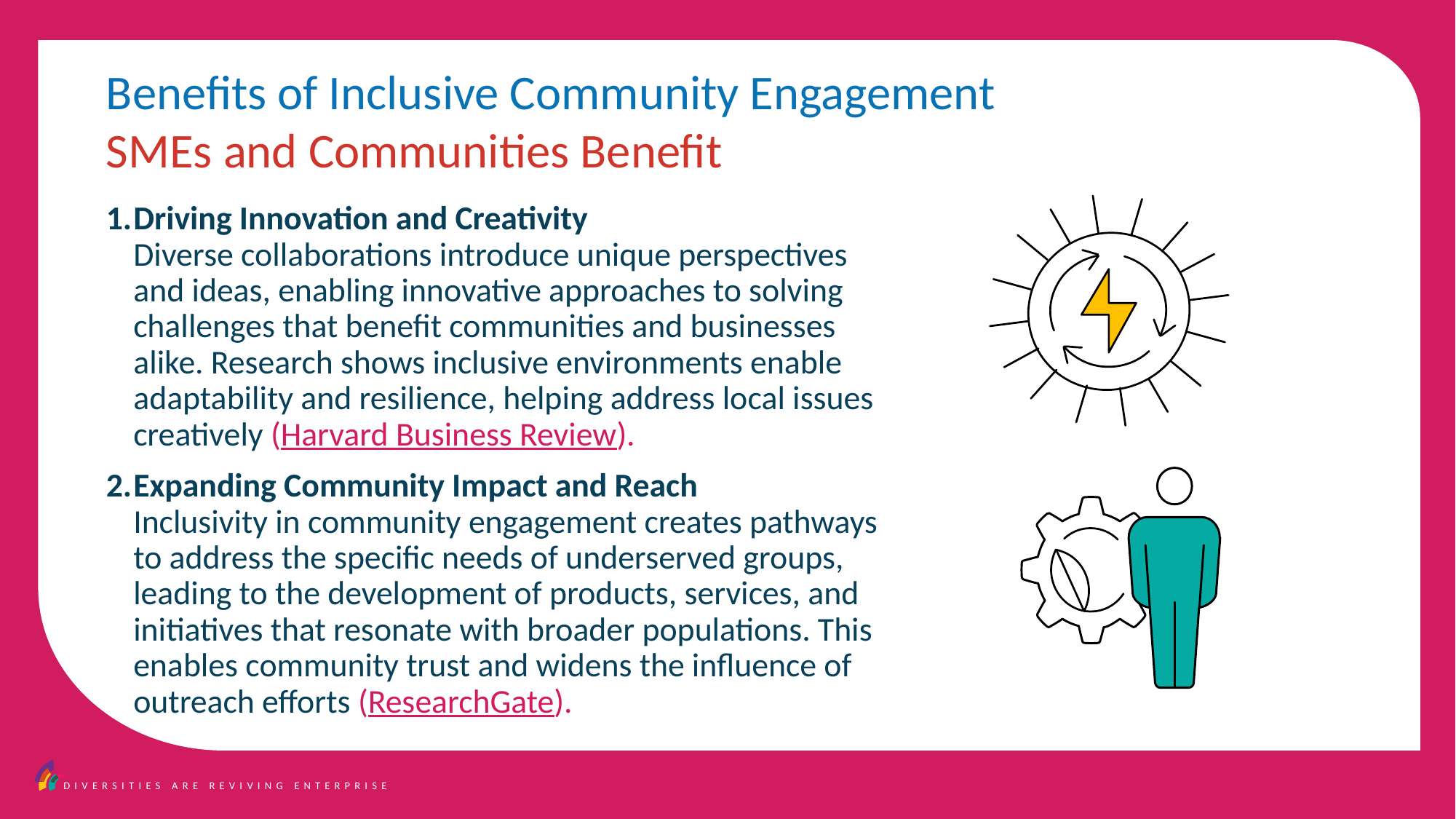

Benefits of Inclusive Community Engagement
SMEs and Communities Benefit
Driving Innovation and Creativity
Diverse collaborations introduce unique perspectives and ideas, enabling innovative approaches to solving challenges that benefit communities and businesses alike. Research shows inclusive environments enable adaptability and resilience, helping address local issues creatively (Harvard Business Review).
Expanding Community Impact and Reach
Inclusivity in community engagement creates pathways to address the specific needs of underserved groups, leading to the development of products, services, and initiatives that resonate with broader populations. This enables community trust and widens the influence of outreach efforts (ResearchGate).